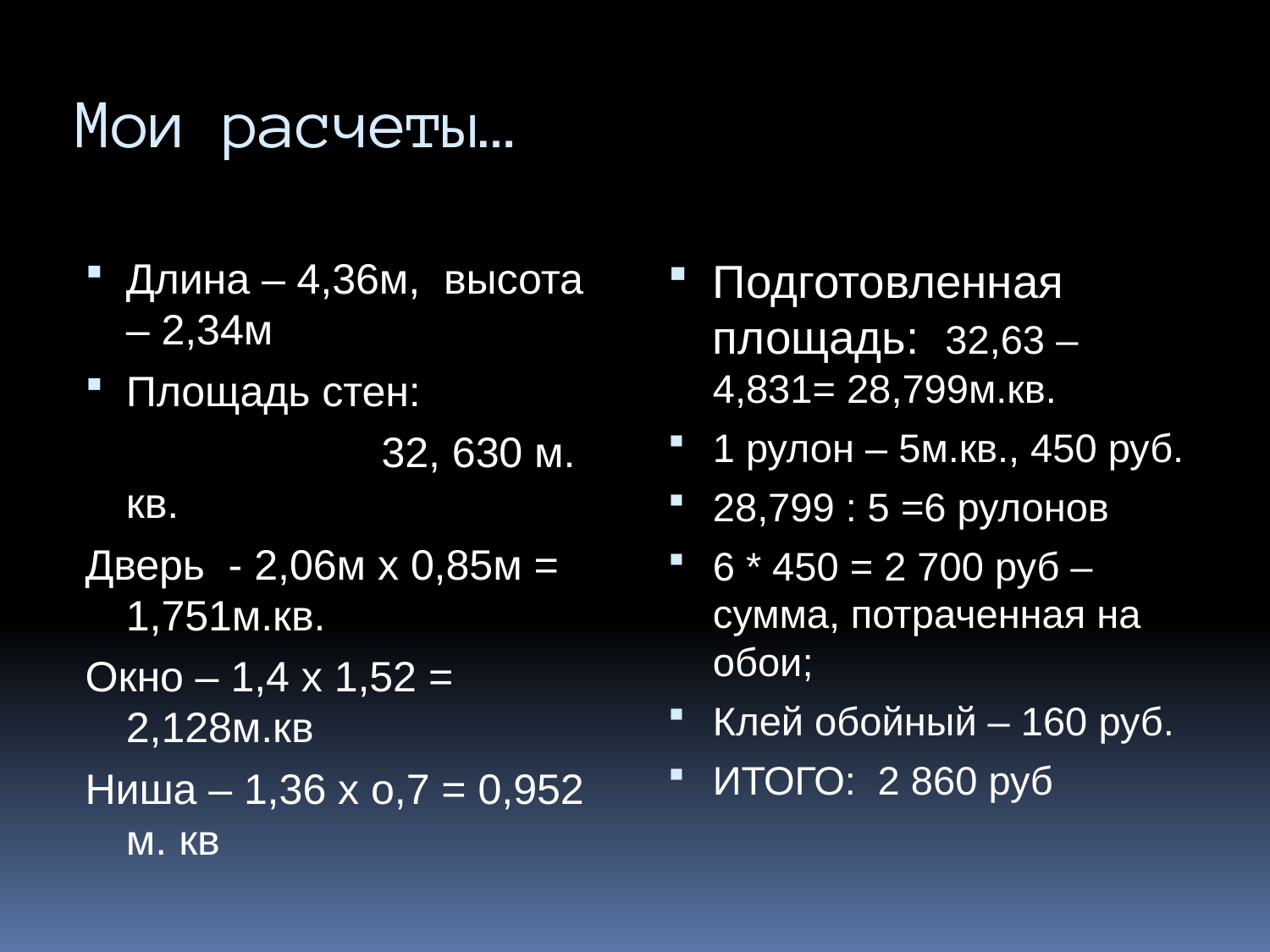

# Мои расчеты…
Длина – 4,36м,  высота – 2,34м
Площадь стен:
                         32, 630 м. кв.
Дверь  - 2,06м х 0,85м = 1,751м.кв.
Окно – 1,4 х 1,52 = 2,128м.кв
Ниша – 1,36 х о,7 = 0,952 м. кв

Подготовленная площадь:  32,63 – 4,831= 28,799м.кв.
1 рулон – 5м.кв., 450 руб.
28,799 : 5 =6 рулонов
6 * 450 = 2 700 руб –сумма, потраченная на обои;
Клей обойный – 160 руб.
ИТОГО:  2 860 руб